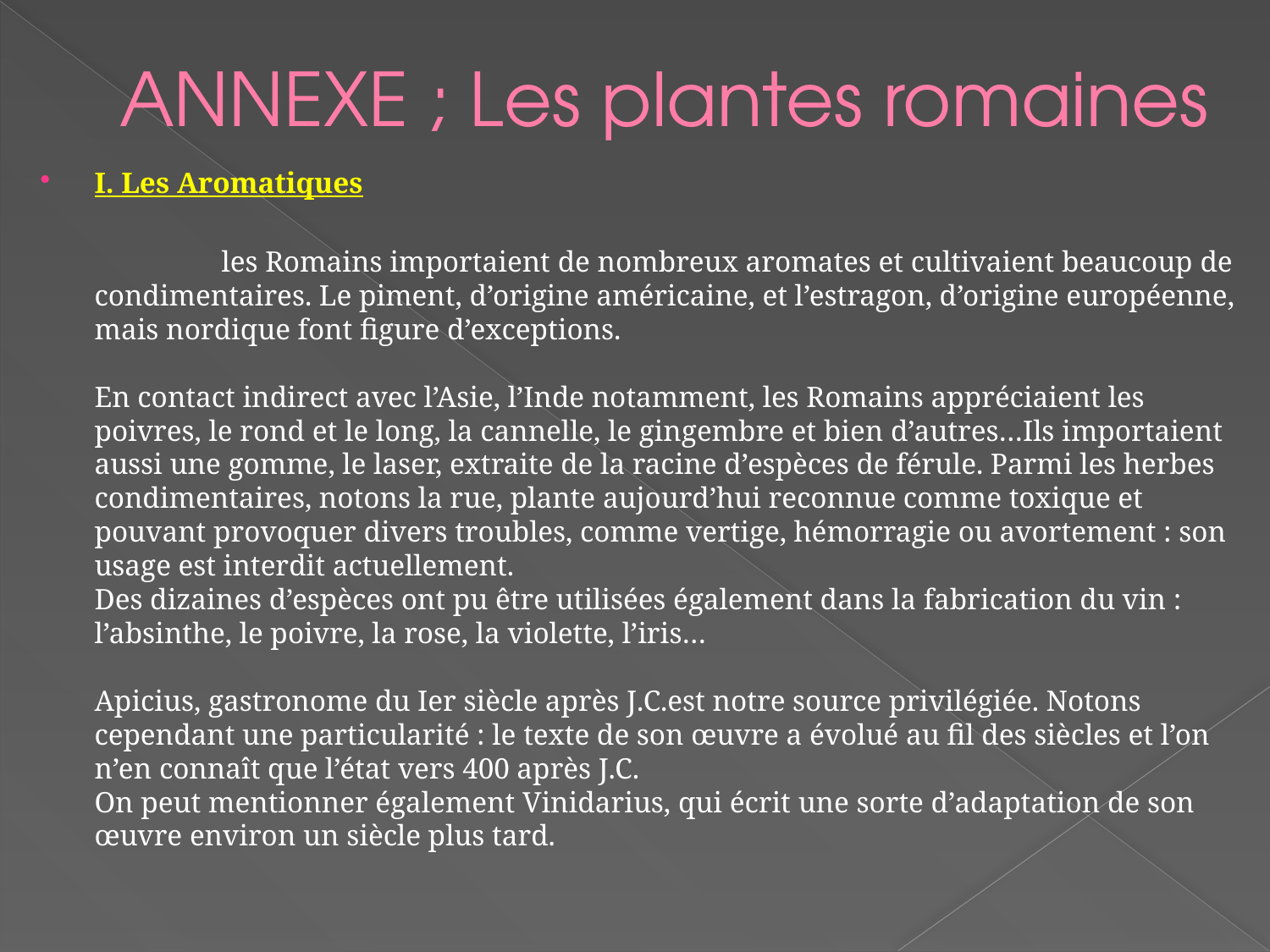

# ANNEXE ; Les plantes romaines
I. Les Aromatiques

		les Romains importaient de nombreux aromates et cultivaient beaucoup de condimentaires. Le piment, d’origine américaine, et l’estragon, d’origine européenne, mais nordique font figure d’exceptions.
En contact indirect avec l’Asie, l’Inde notamment, les Romains appréciaient les poivres, le rond et le long, la cannelle, le gingembre et bien d’autres…Ils importaient aussi une gomme, le laser, extraite de la racine d’espèces de férule. Parmi les herbes condimentaires, notons la rue, plante aujourd’hui reconnue comme toxique et pouvant provoquer divers troubles, comme vertige, hémorragie ou avortement : son usage est interdit actuellement.
Des dizaines d’espèces ont pu être utilisées également dans la fabrication du vin : l’absinthe, le poivre, la rose, la violette, l’iris…
Apicius, gastronome du Ier siècle après J.C.est notre source privilégiée. Notons cependant une particularité : le texte de son œuvre a évolué au fil des siècles et l’on n’en connaît que l’état vers 400 après J.C.
On peut mentionner également Vinidarius, qui écrit une sorte d’adaptation de son œuvre environ un siècle plus tard.